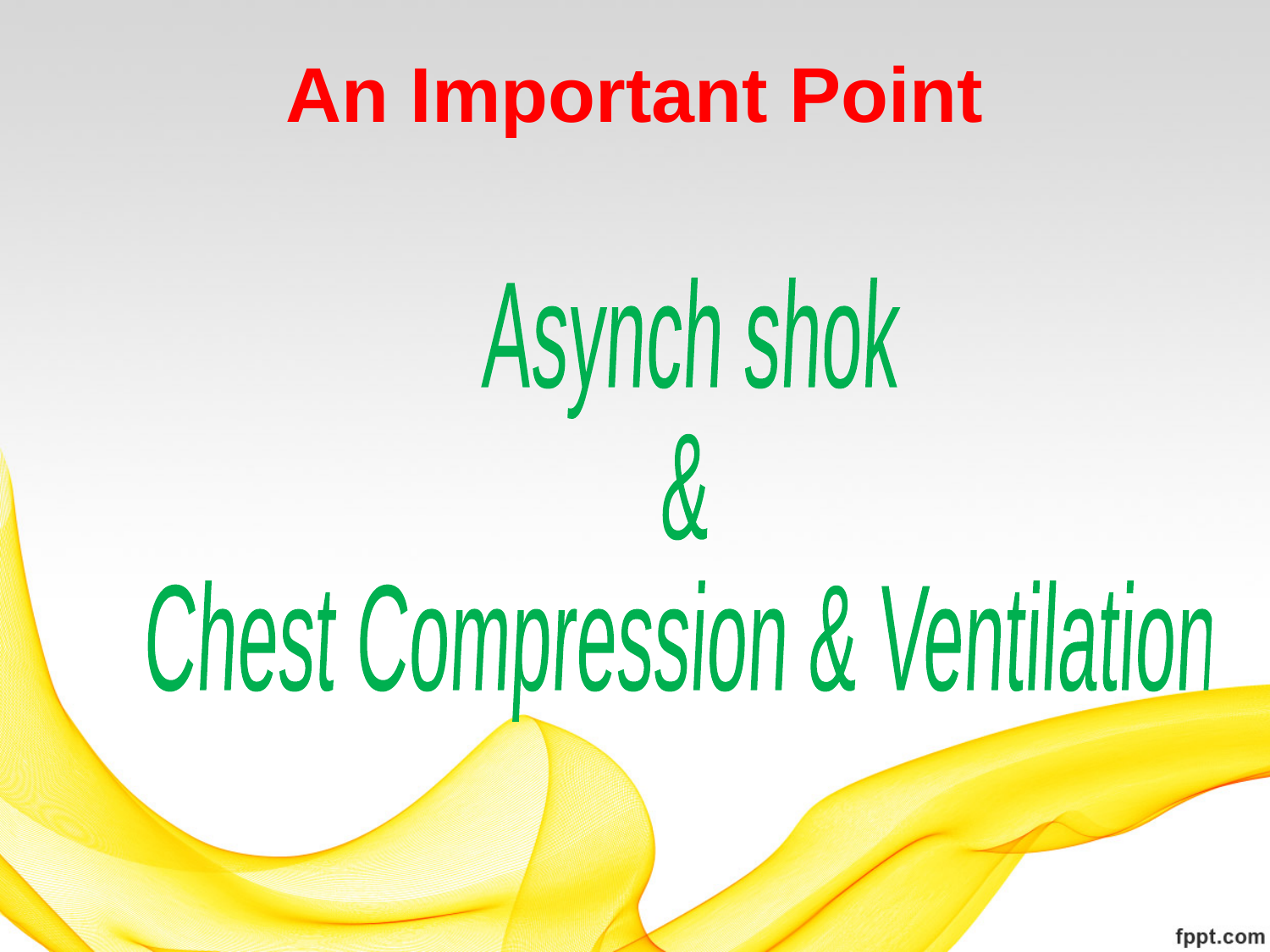

# An Important Point

Asynch shok
&
Chest Compression & Ventilation